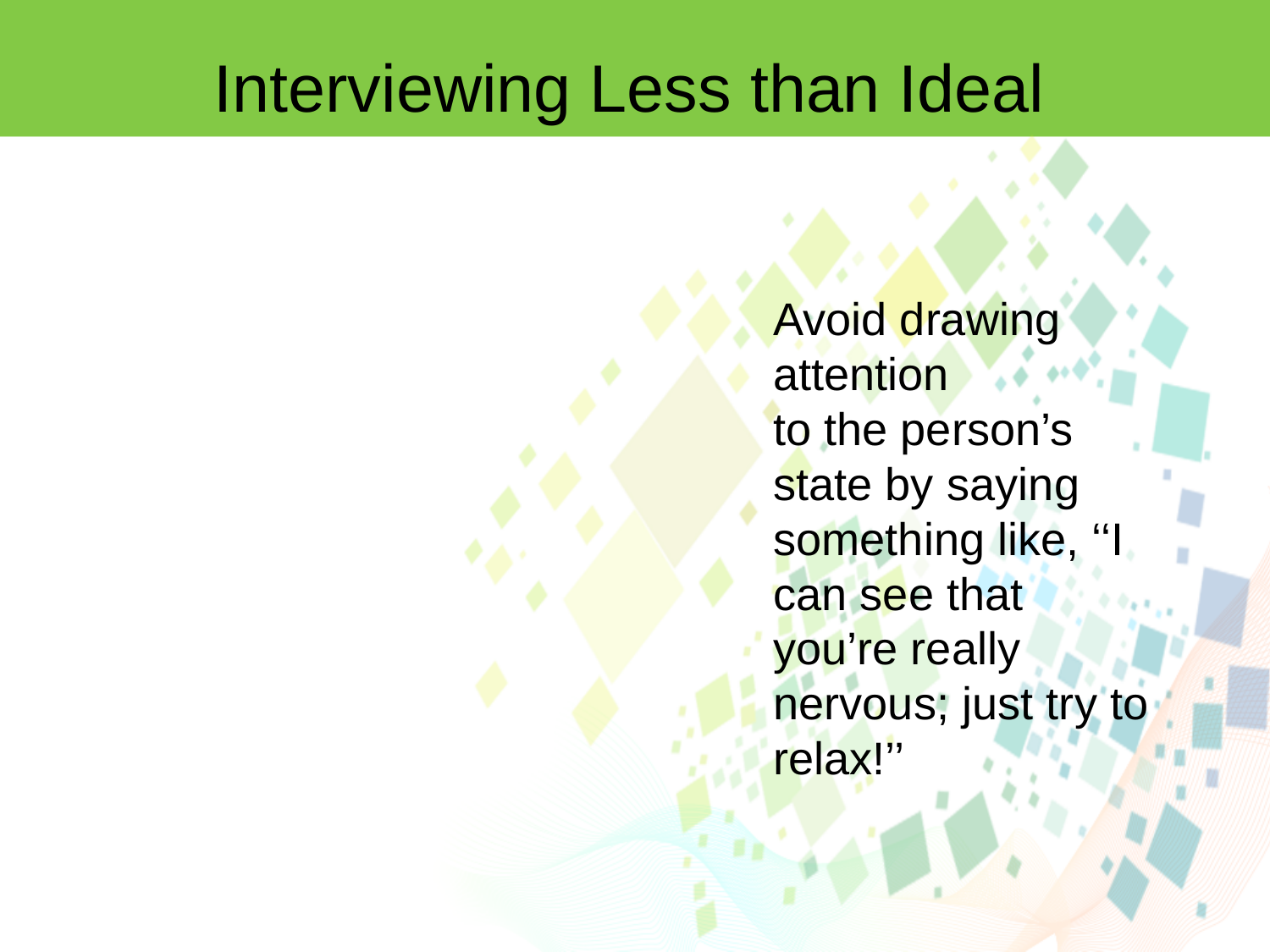

Interviewing Less than Ideal
Avoid drawing attention
to the person’s state by saying something like, ‘‘I can see that you’re really nervous; just try to relax!’’